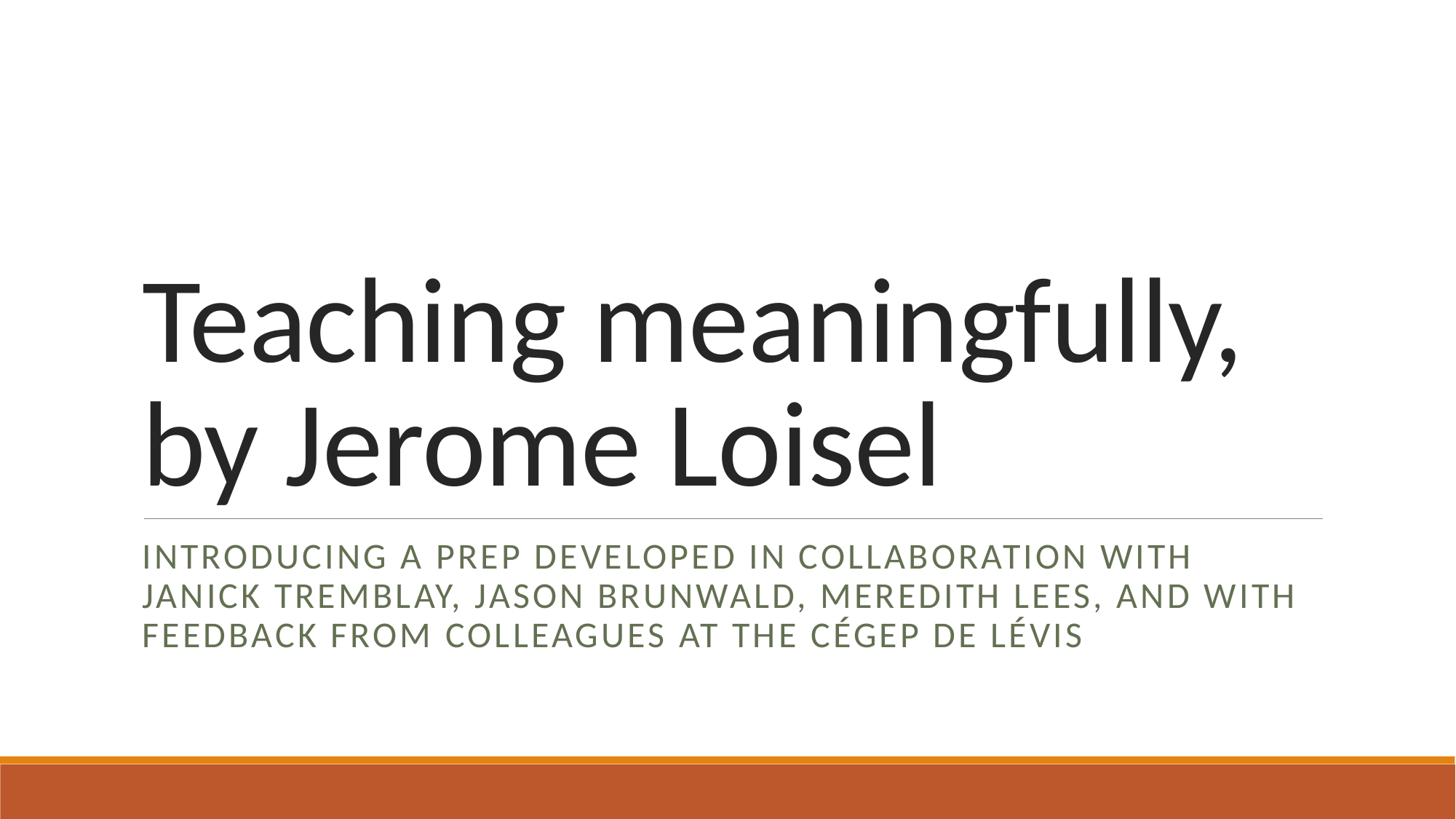

# Teaching meaningfully, by Jerome Loisel
Introducing a prep developed in collaboration with Janick Tremblay, Jason Brunwald, Meredith Lees, and with feedback from colleagues at the Cégep de Lévis